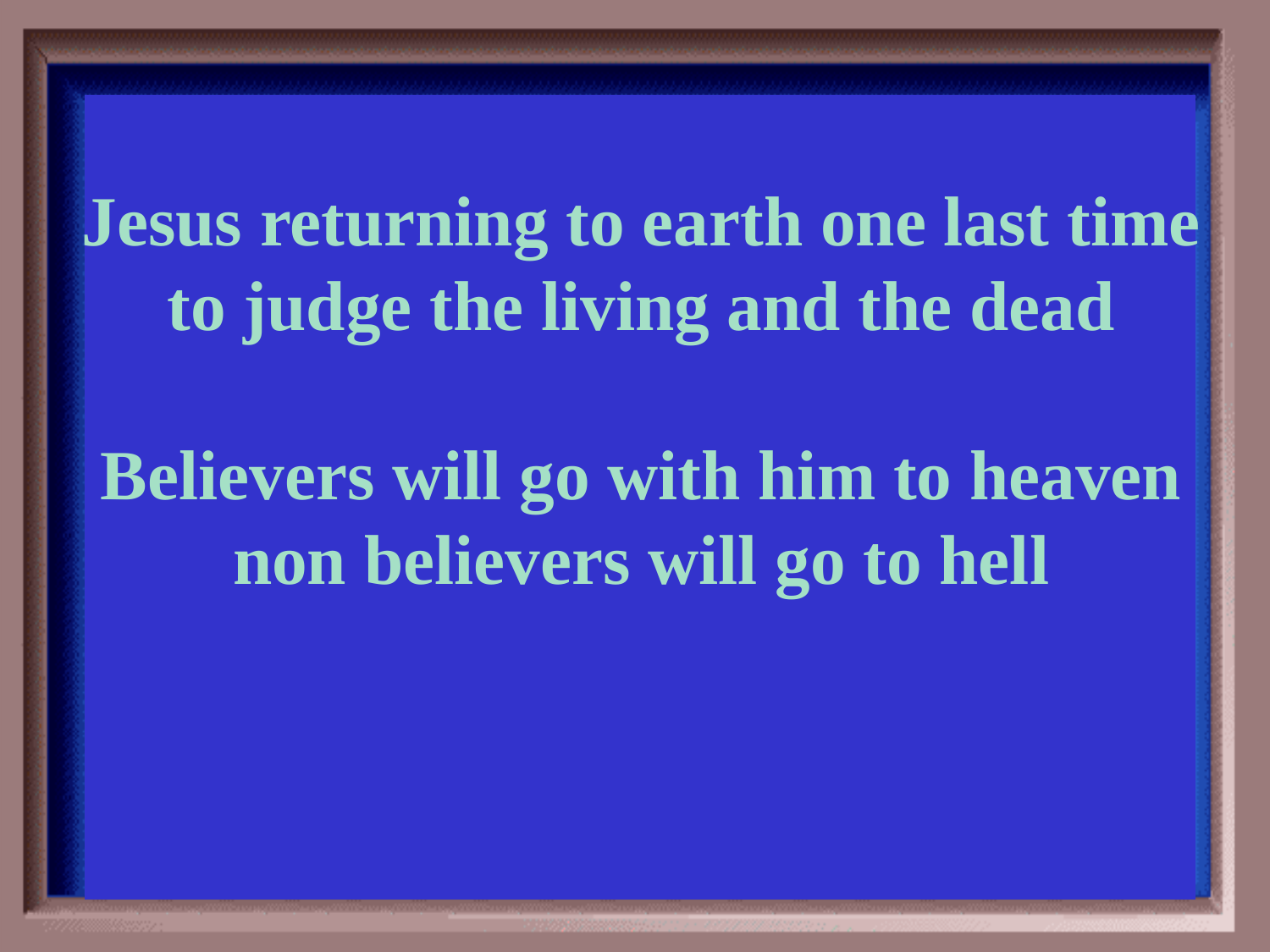

Category #2 $300 Question

Jesus returning to earth one last time
to judge the living and the dead

Believers will go with him to heaven
non believers will go to hell